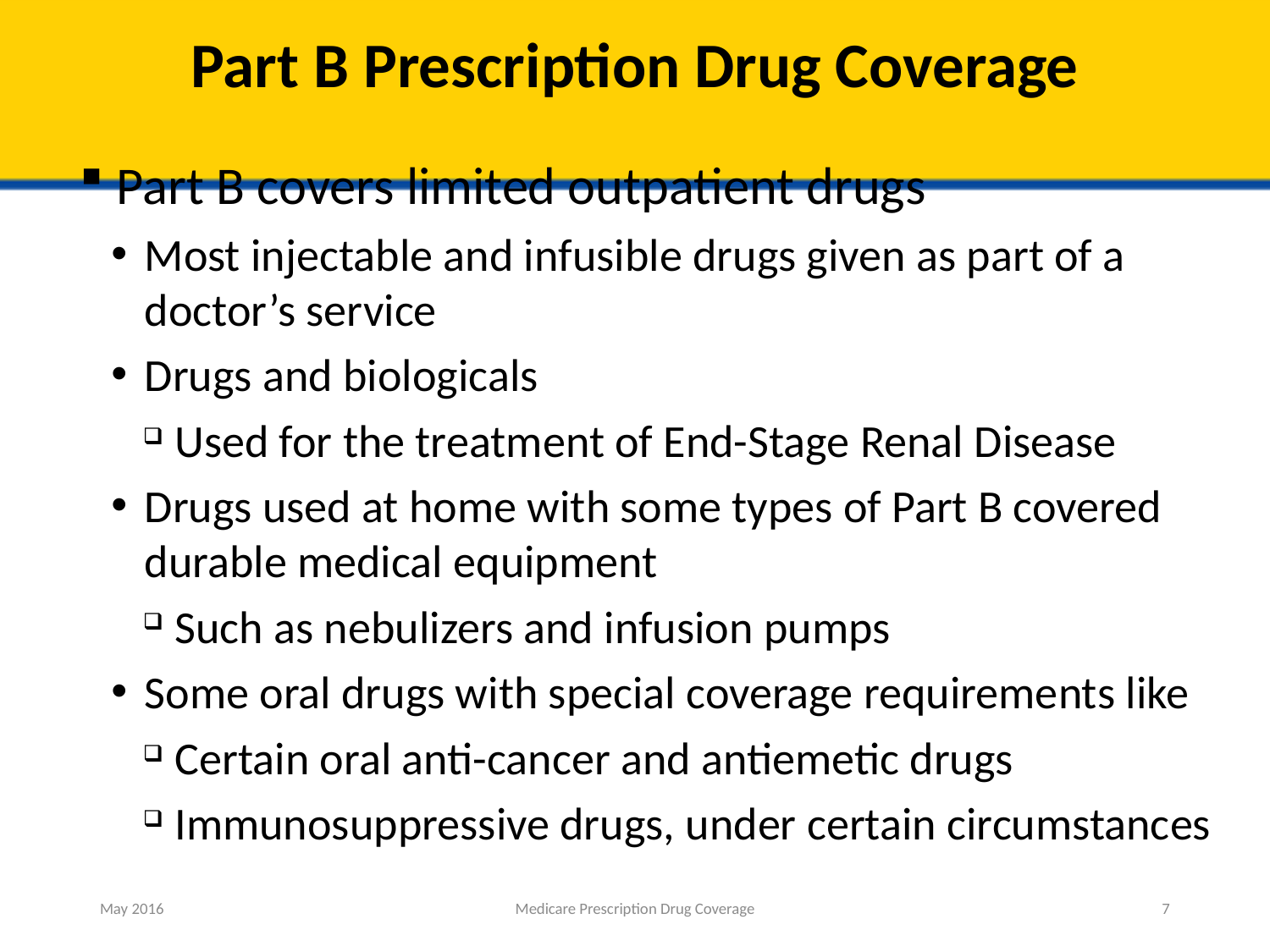

# Part B Prescription Drug Coverage
Part B covers limited outpatient drugs
Most injectable and infusible drugs given as part of a doctor’s service
Drugs and biologicals
Used for the treatment of End-Stage Renal Disease
Drugs used at home with some types of Part B covered durable medical equipment
Such as nebulizers and infusion pumps
Some oral drugs with special coverage requirements like
Certain oral anti-cancer and antiemetic drugs
Immunosuppressive drugs, under certain circumstances
May 2016
Medicare Prescription Drug Coverage
7